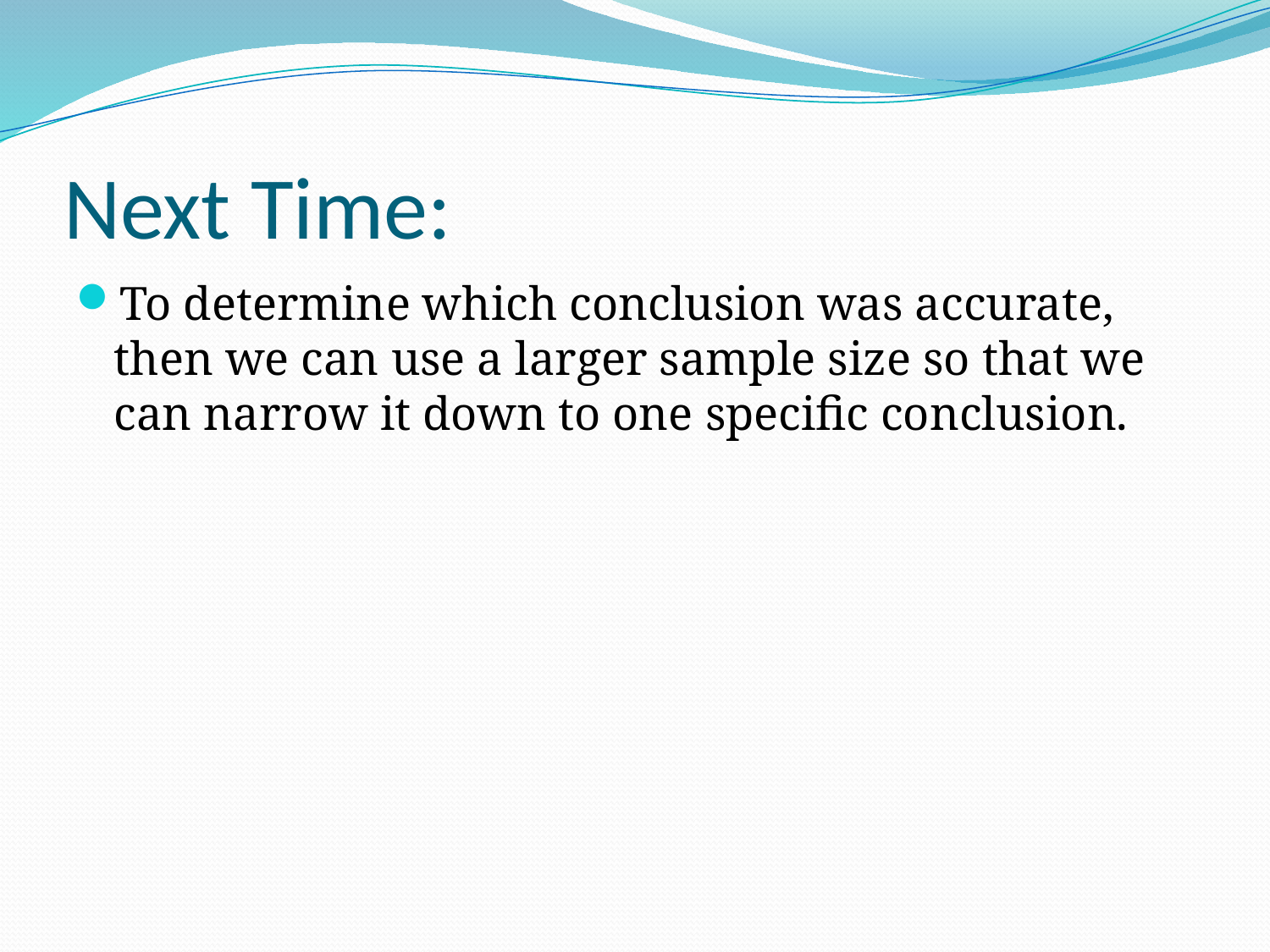

# Next Time:
To determine which conclusion was accurate, then we can use a larger sample size so that we can narrow it down to one specific conclusion.